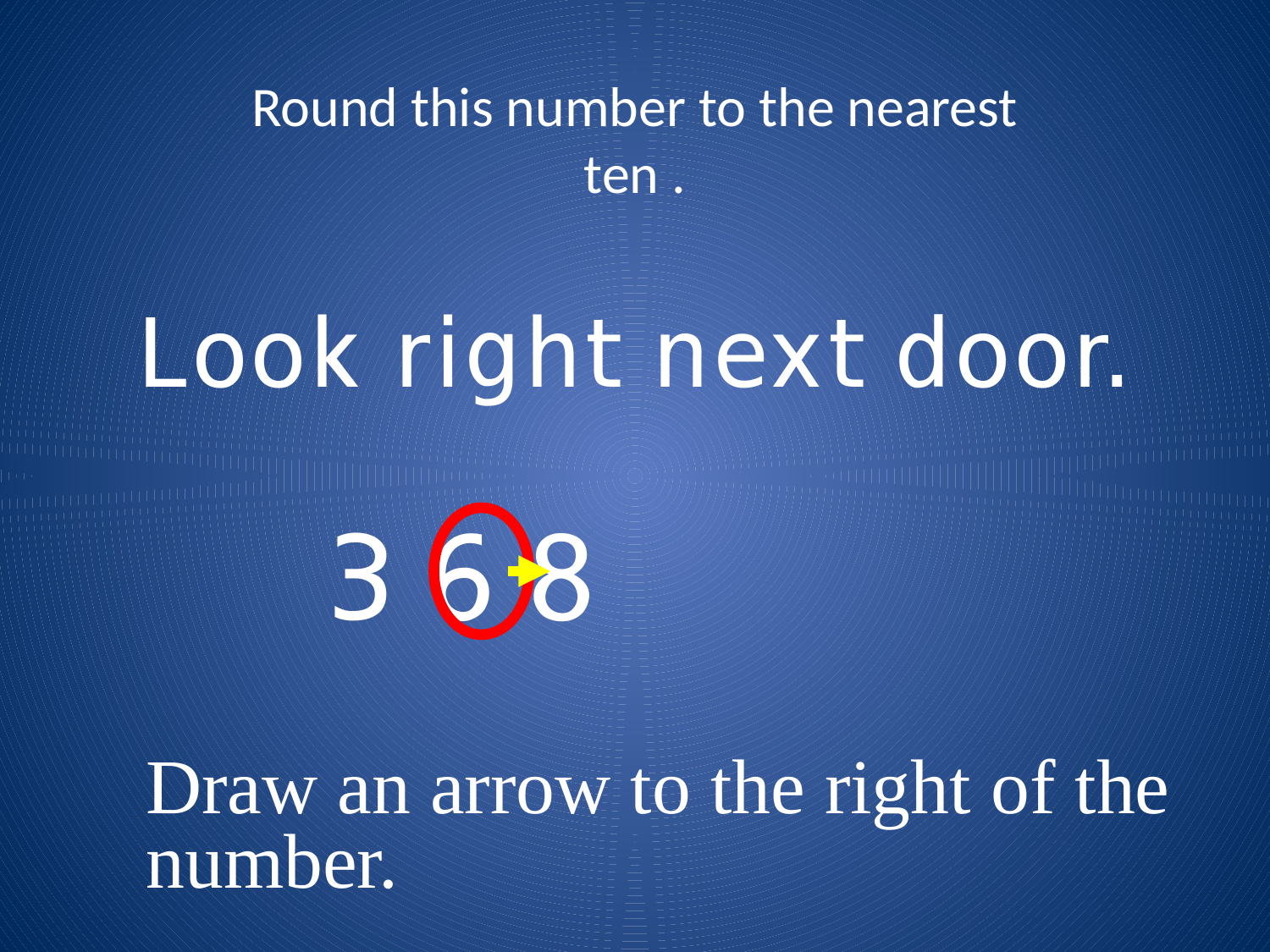

# Round this number to the nearest ten .
Look right next door.

3 6 8

Draw an arrow to the right of the
number.